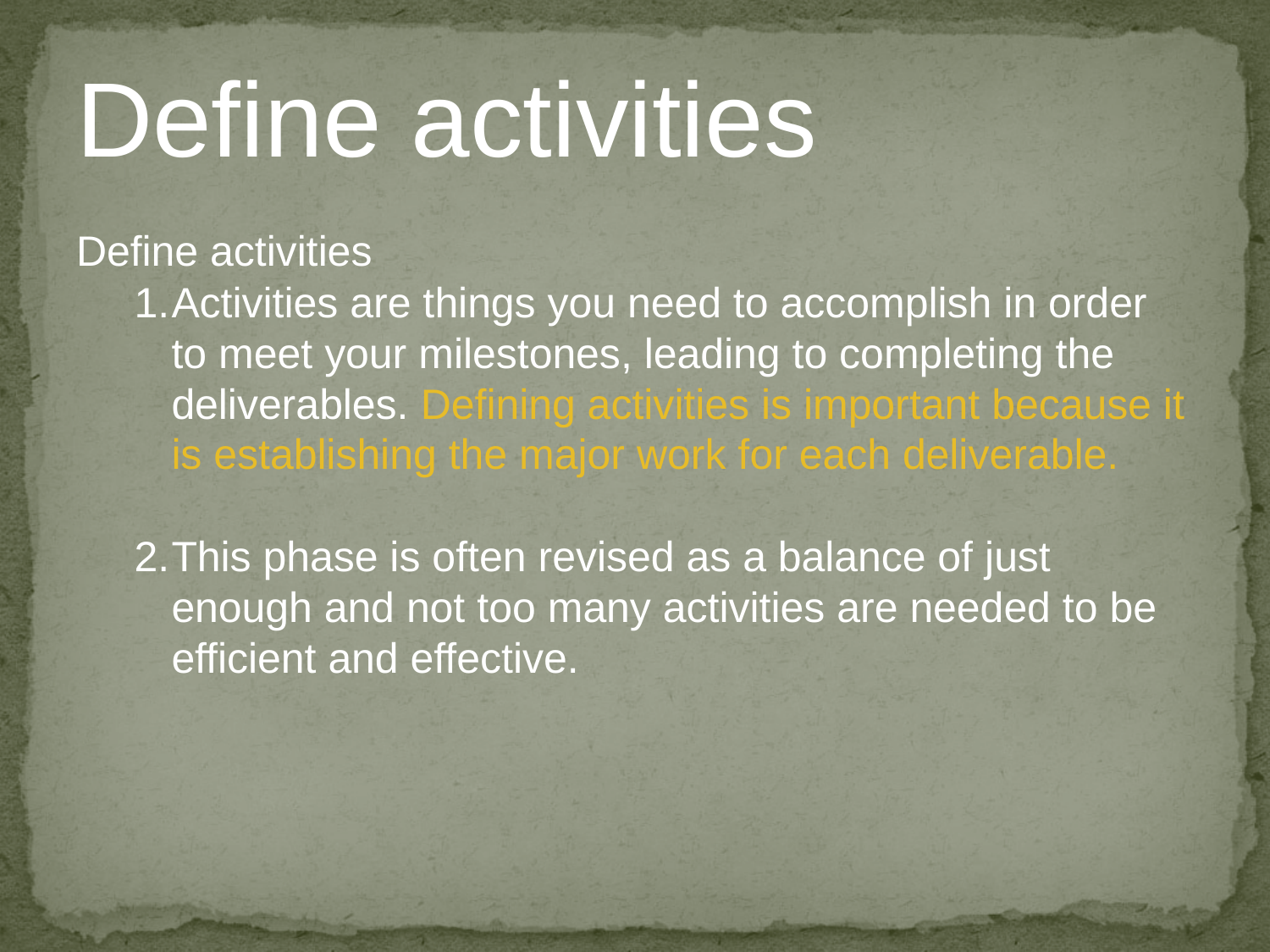

# Define activities
Define activities
Activities are things you need to accomplish in order to meet your milestones, leading to completing the deliverables. Defining activities is important because it is establishing the major work for each deliverable.

This phase is often revised as a balance of just enough and not too many activities are needed to be efficient and effective.